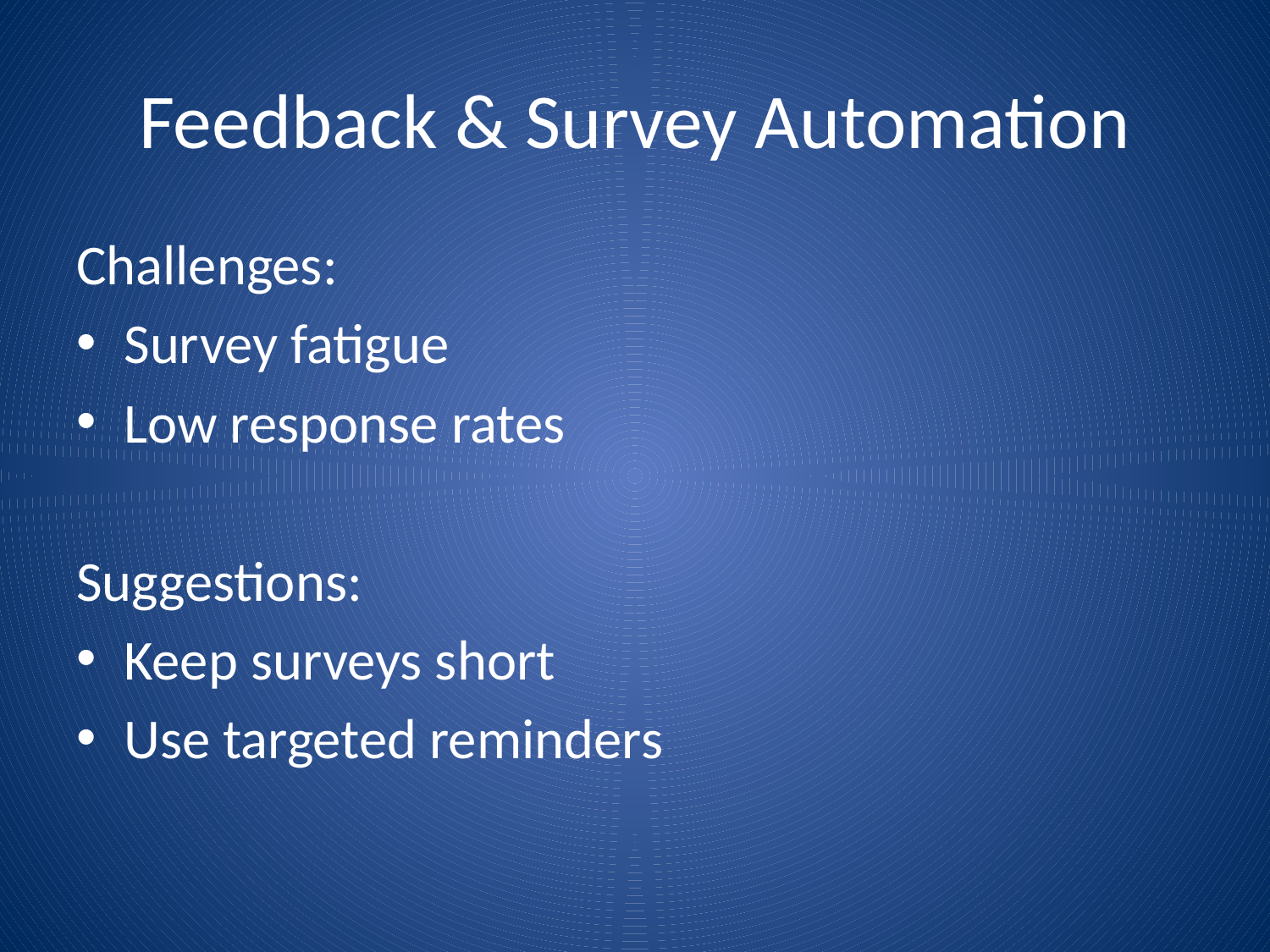

# Feedback & Survey Automation
Challenges:
Survey fatigue
Low response rates

Suggestions:
Keep surveys short
Use targeted reminders